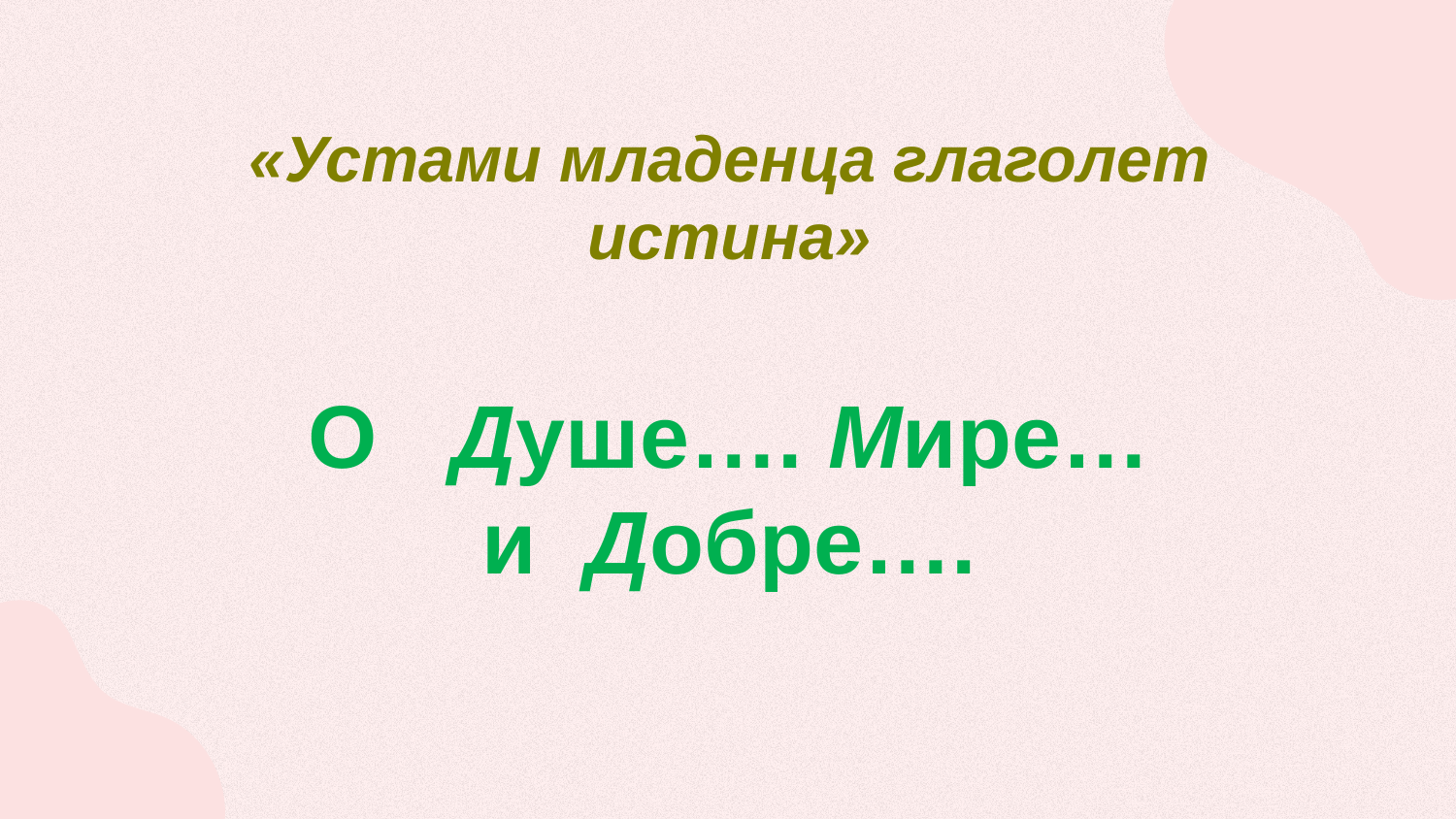

# «Устами младенца глаголет истина» О   Душе…. Мире… и  Добре….